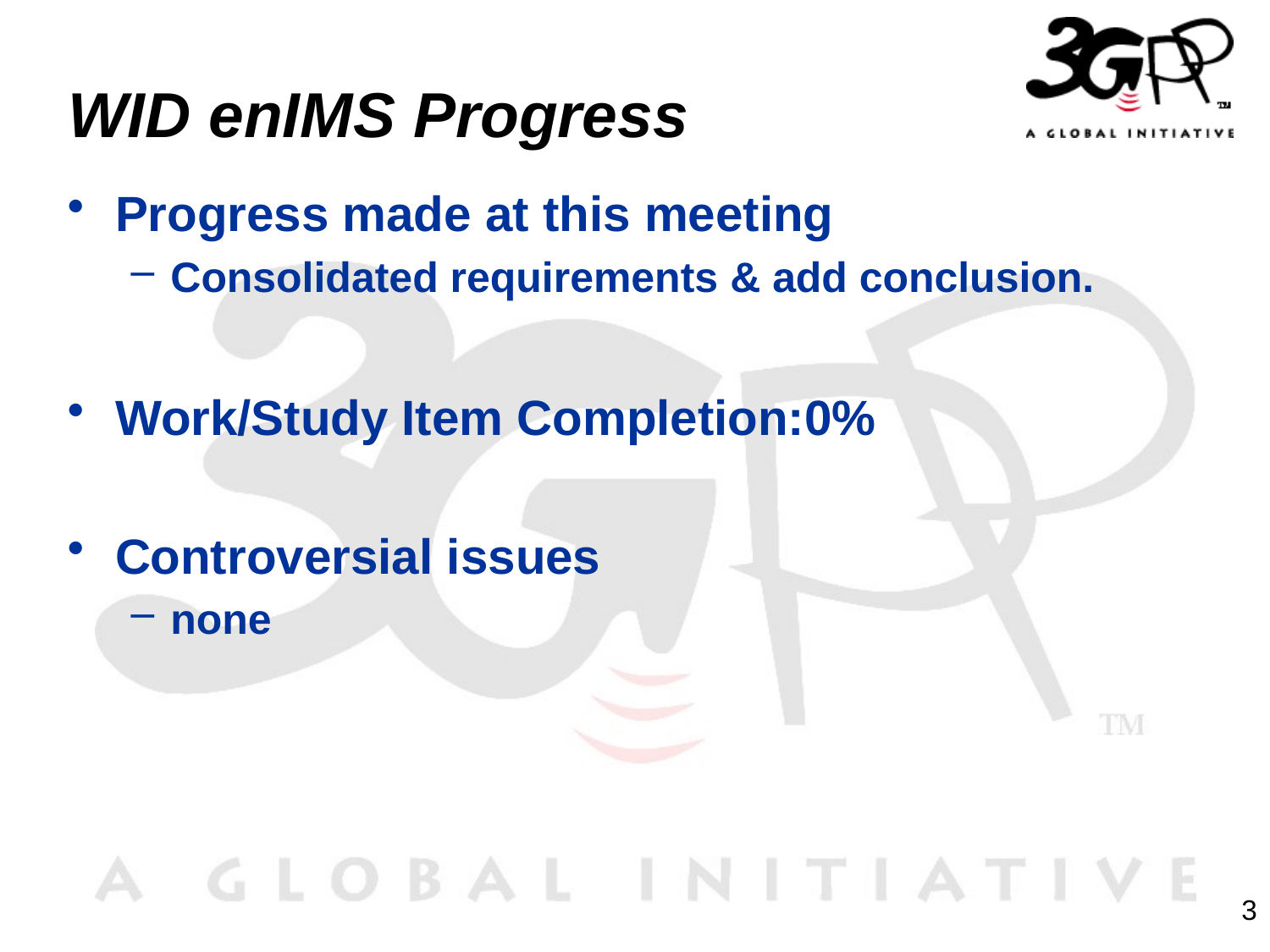

# WID enIMS Progress
Progress made at this meeting
Consolidated requirements & add conclusion.

Work/Study Item Completion:0%

Controversial issues
none
3